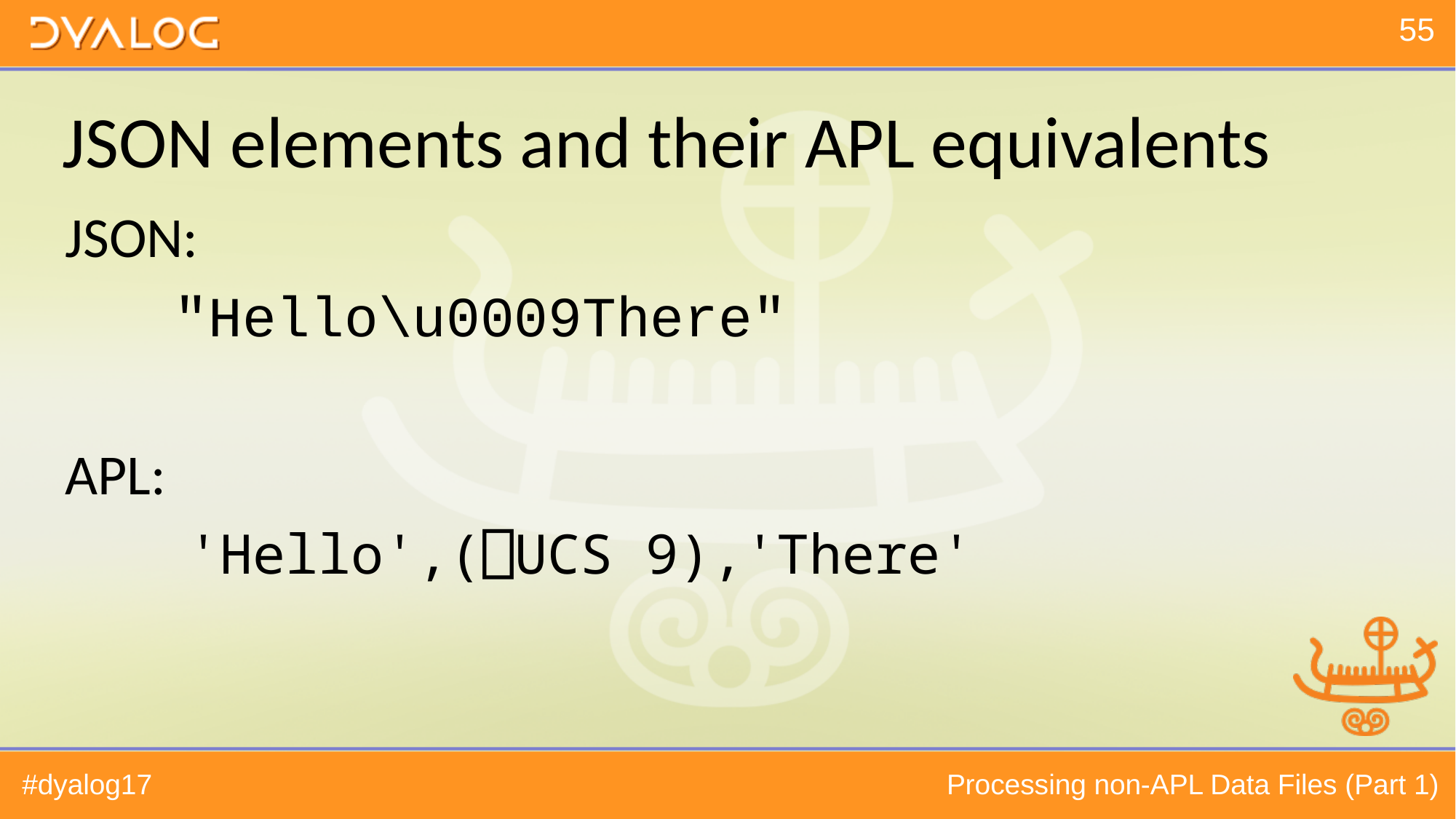

# JSON elements and their APL equivalents

JSON:
	"Hello\u0009There"

APL:
	 'Hello',(⎕UCS 9),'There'